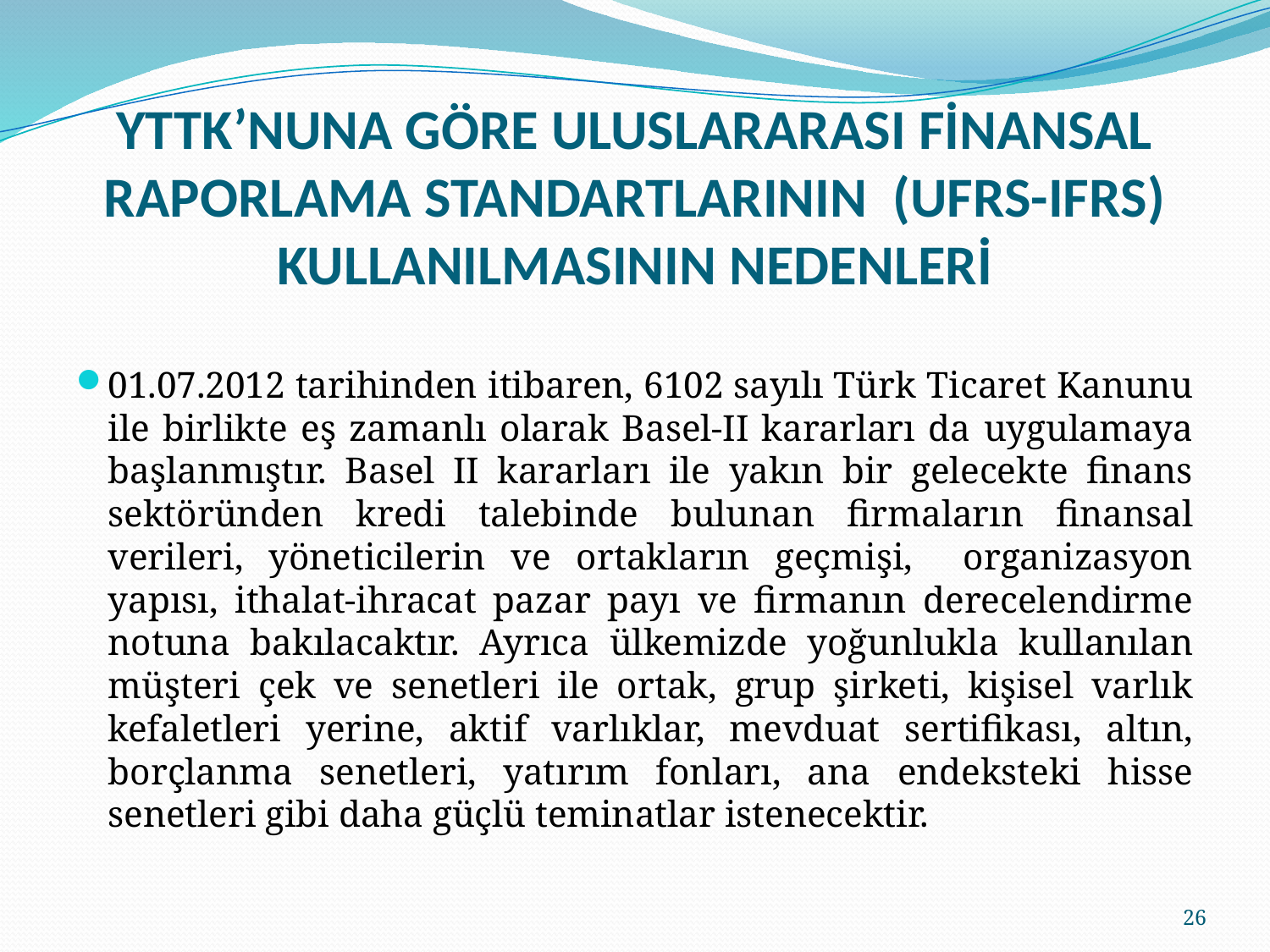

# YTTK’NUNA GÖRE ULUSLARARASI FİNANSAL RAPORLAMA STANDARTLARININ  (UFRS-IFRS) KULLANILMASININ NEDENLERİ
01.07.2012 tarihinden itibaren, 6102 sayılı Türk Ticaret Kanunu ile birlikte eş zamanlı olarak Basel-II kararları da uygulamaya başlanmıştır. Basel II kararları ile yakın bir gelecekte finans sektöründen kredi talebinde bulunan firmaların finansal verileri, yöneticilerin ve ortakların geçmişi,  organizasyon yapısı, ithalat-ihracat pazar payı ve firmanın derecelendirme notuna bakılacaktır. Ayrıca ülkemizde yoğunlukla kullanılan müşteri çek ve senetleri ile ortak, grup şirketi, kişisel varlık kefaletleri yerine, aktif varlıklar, mevduat sertifikası, altın, borçlanma senetleri, yatırım fonları, ana endeksteki hisse senetleri gibi daha güçlü teminatlar istenecektir.

26